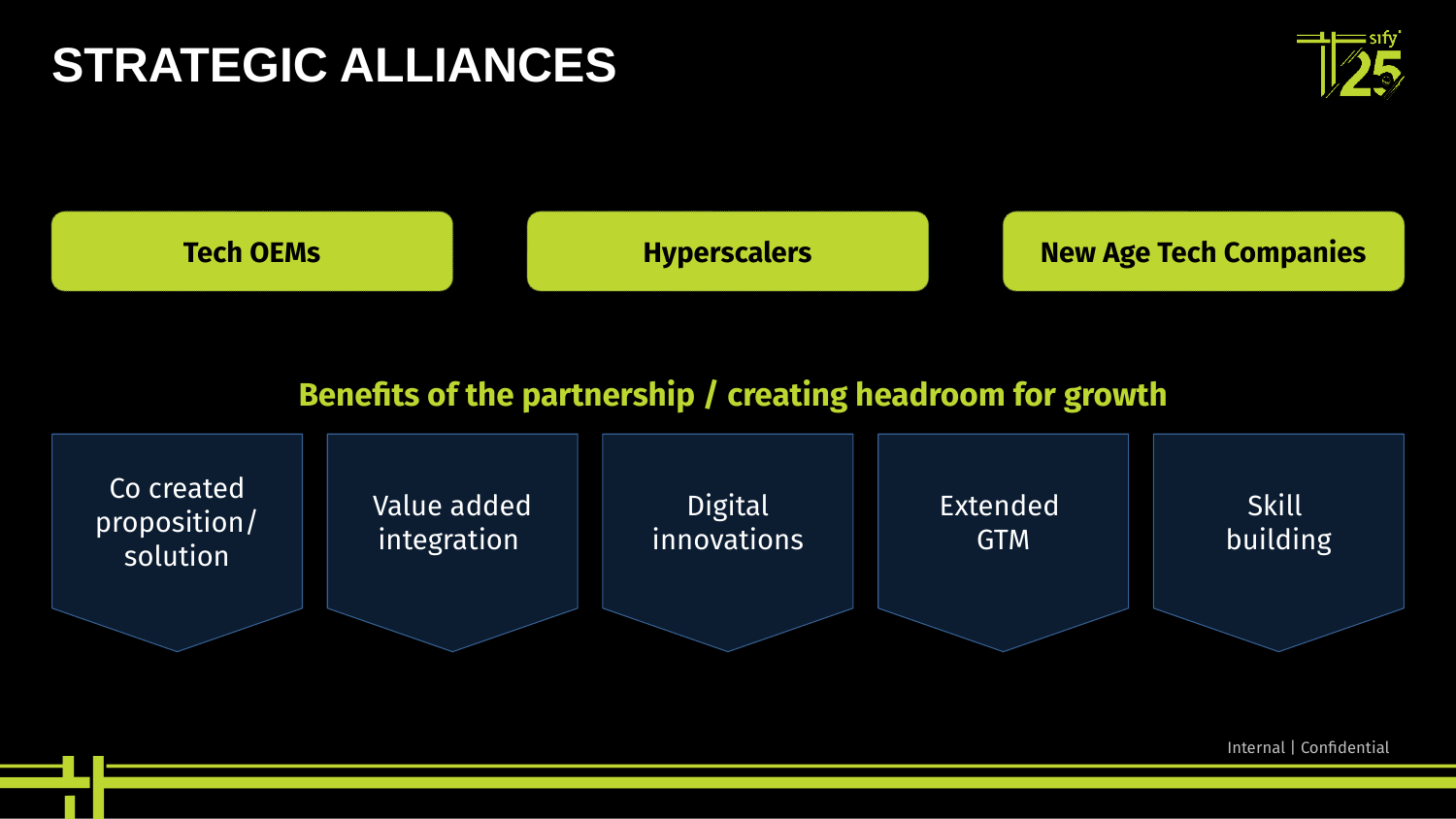

# Strategic Alliances
Tech OEMs
Hyperscalers
New Age Tech Companies
Benefits of the partnership / creating headroom for growth
Co created proposition/ solution
Value added integration
Digital innovations
Extended
GTM
Skill
building